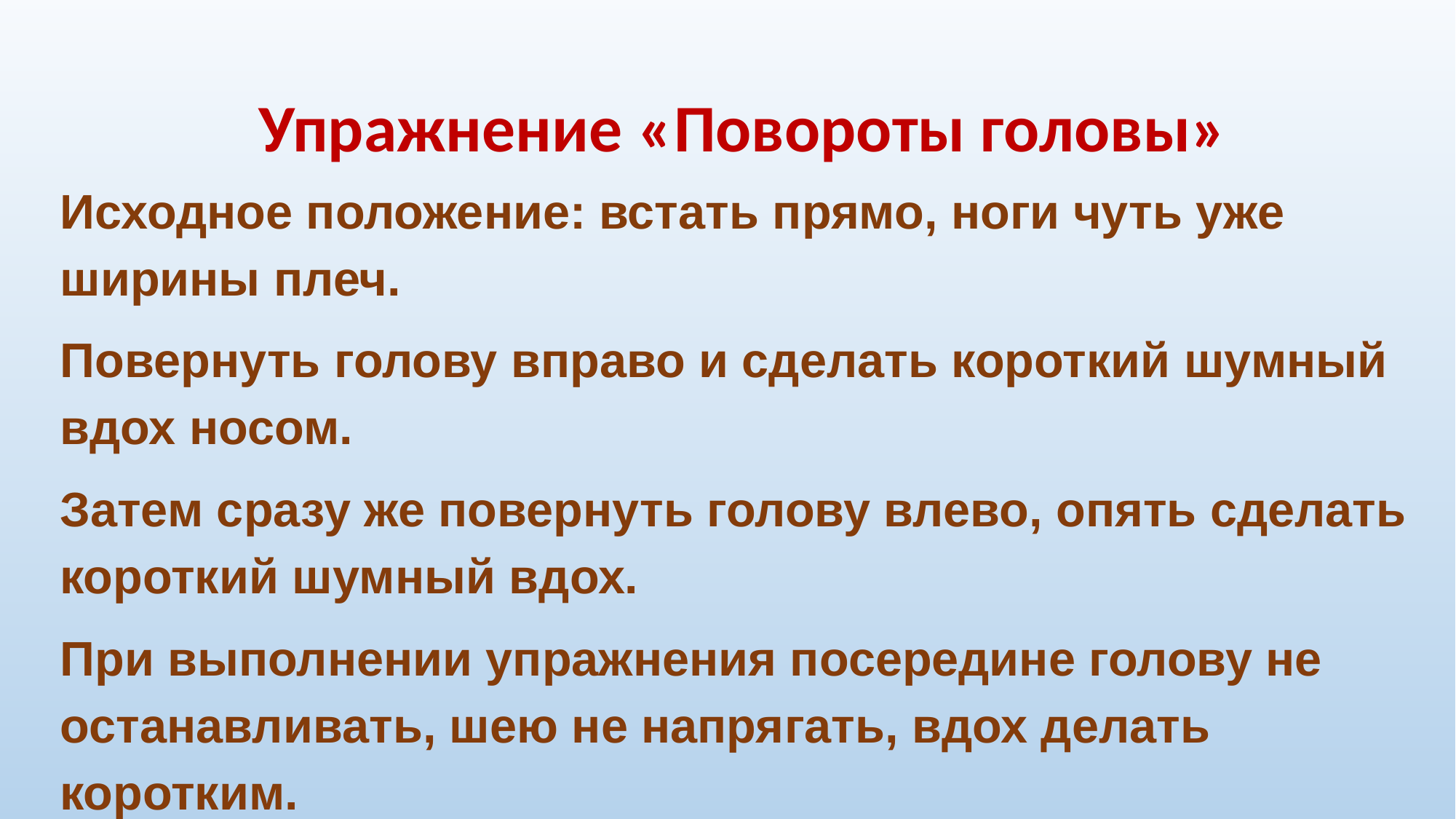

Упражнение «Повороты головы»
Исходное положение: встать прямо, ноги чуть уже ширины плеч.
Повернуть голову вправо и сделать короткий шумный вдох носом.
Затем сразу же повернуть голову влево, опять сделать короткий шумный вдох.
При выполнении упражнения посередине голову не останавливать, шею не напрягать, вдох делать коротким.